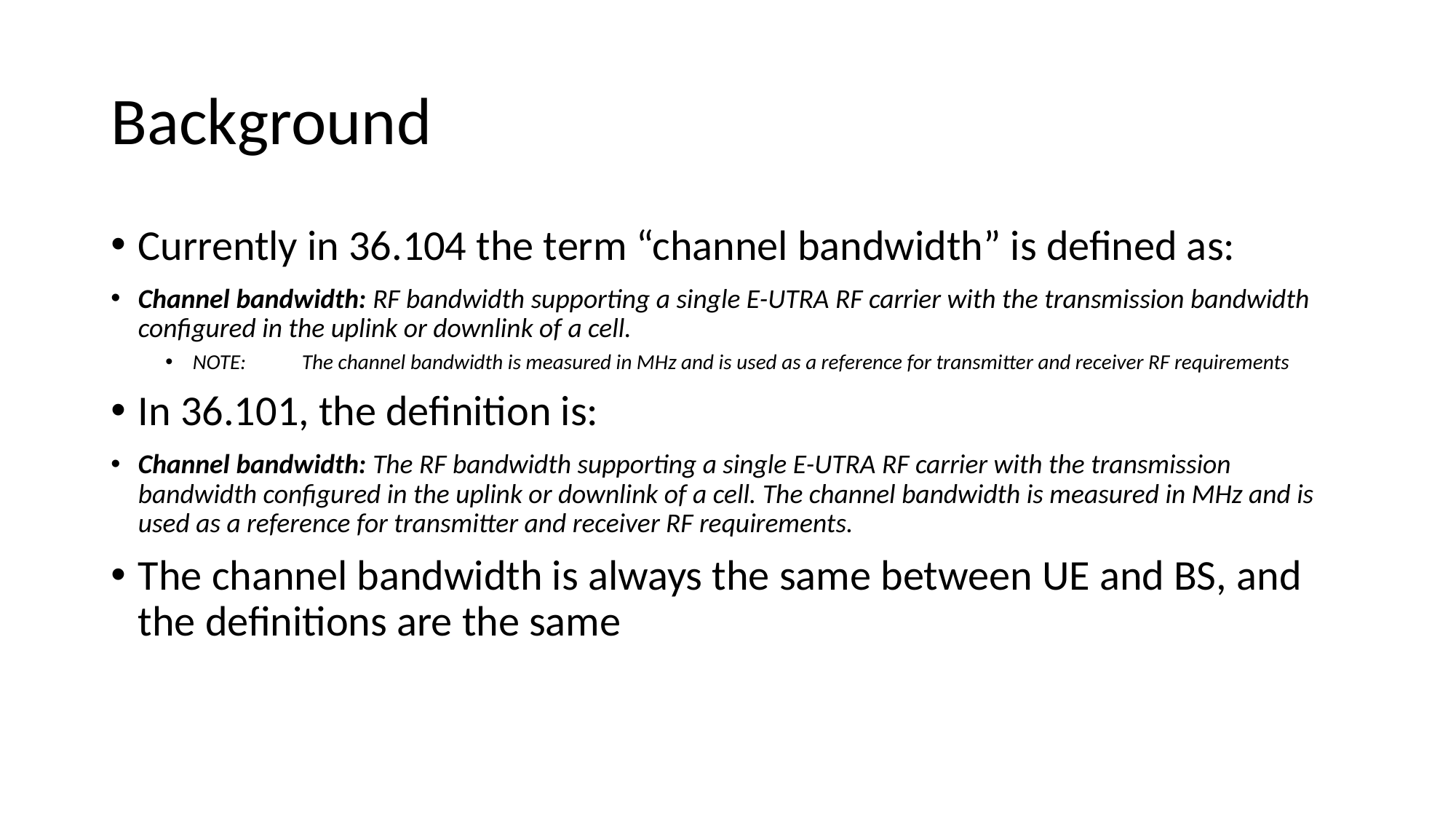

# Background
Currently in 36.104 the term “channel bandwidth” is defined as:
Channel bandwidth: RF bandwidth supporting a single E-UTRA RF carrier with the transmission bandwidth configured in the uplink or downlink of a cell.
NOTE:	The channel bandwidth is measured in MHz and is used as a reference for transmitter and receiver RF requirements
In 36.101, the definition is:
Channel bandwidth: The RF bandwidth supporting a single E-UTRA RF carrier with the transmission bandwidth configured in the uplink or downlink of a cell. The channel bandwidth is measured in MHz and is used as a reference for transmitter and receiver RF requirements.
The channel bandwidth is always the same between UE and BS, and the definitions are the same